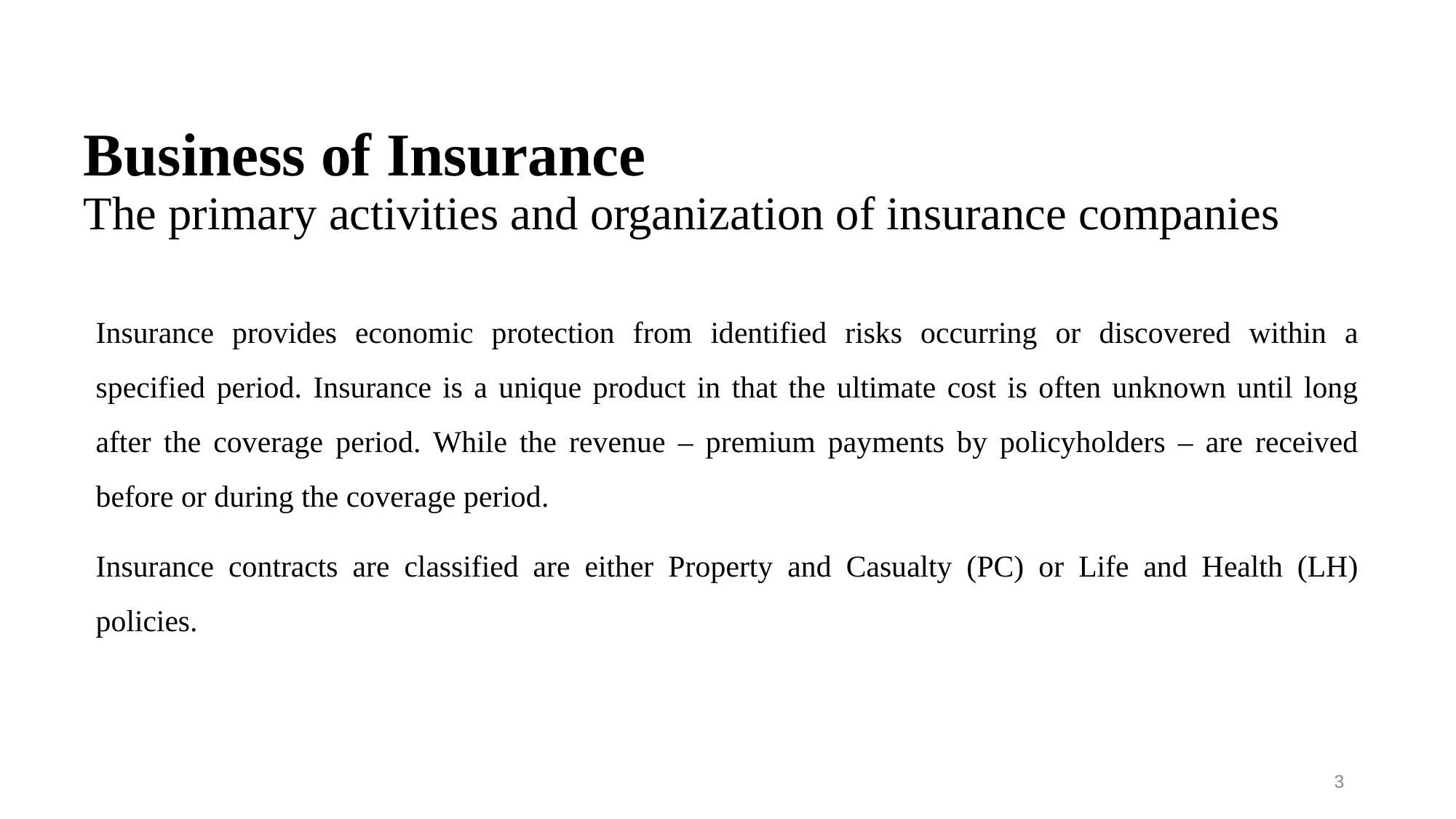

# Business of Insurance The primary activities and organization of insurance companies
Insurance provides economic protection from identified risks occurring or discovered within a specified period. Insurance is a unique product in that the ultimate cost is often unknown until long after the coverage period. While the revenue – premium payments by policyholders – are received before or during the coverage period.
Insurance contracts are classified are either Property and Casualty (PC) or Life and Health (LH) policies.

3